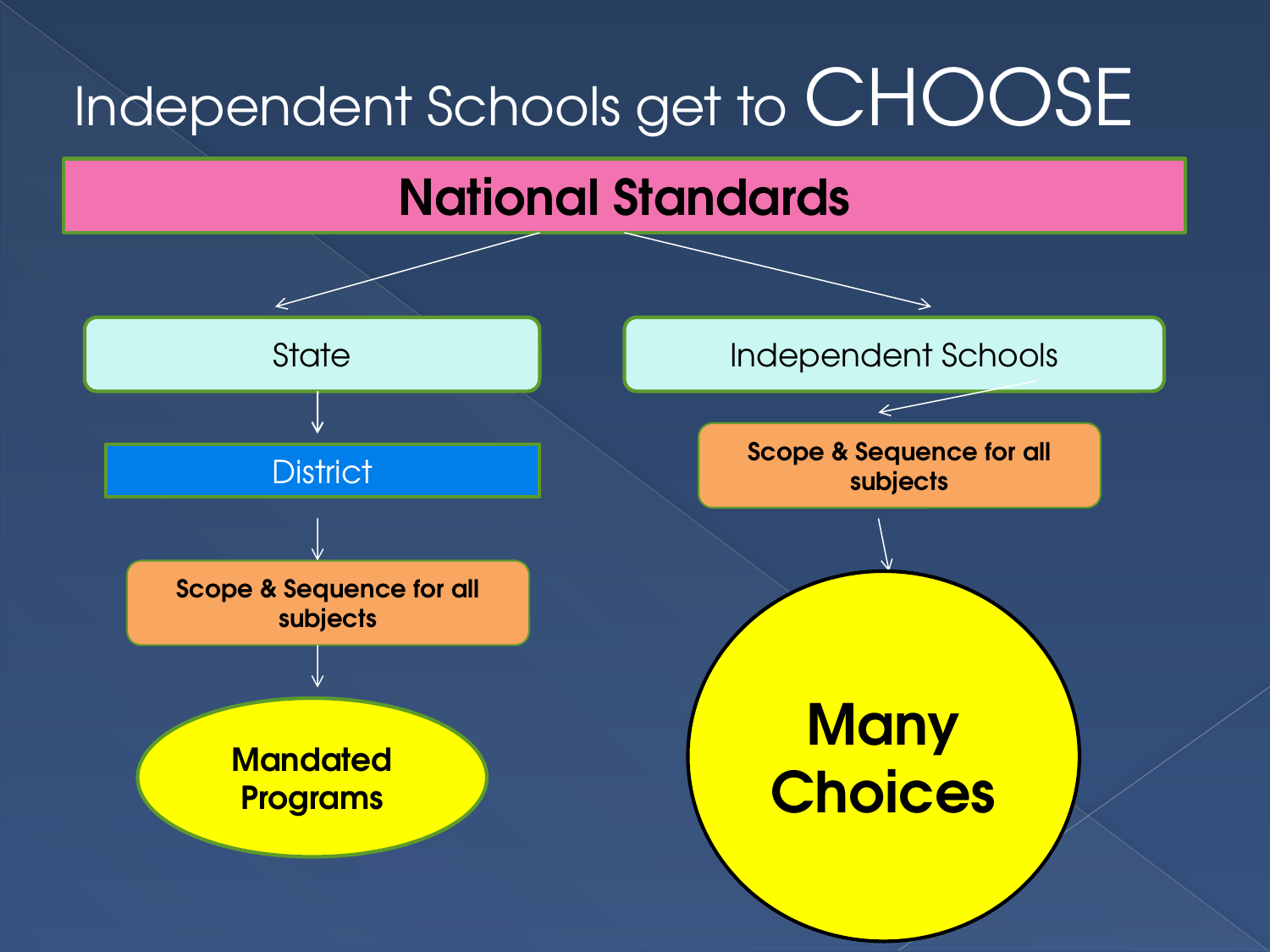

Independent Schools get to CHOOSE

National Standards
State
Independent Schools
Scope & Sequence for all subjects
District
Scope & Sequence for all subjects
Many Choices
Mandated Programs